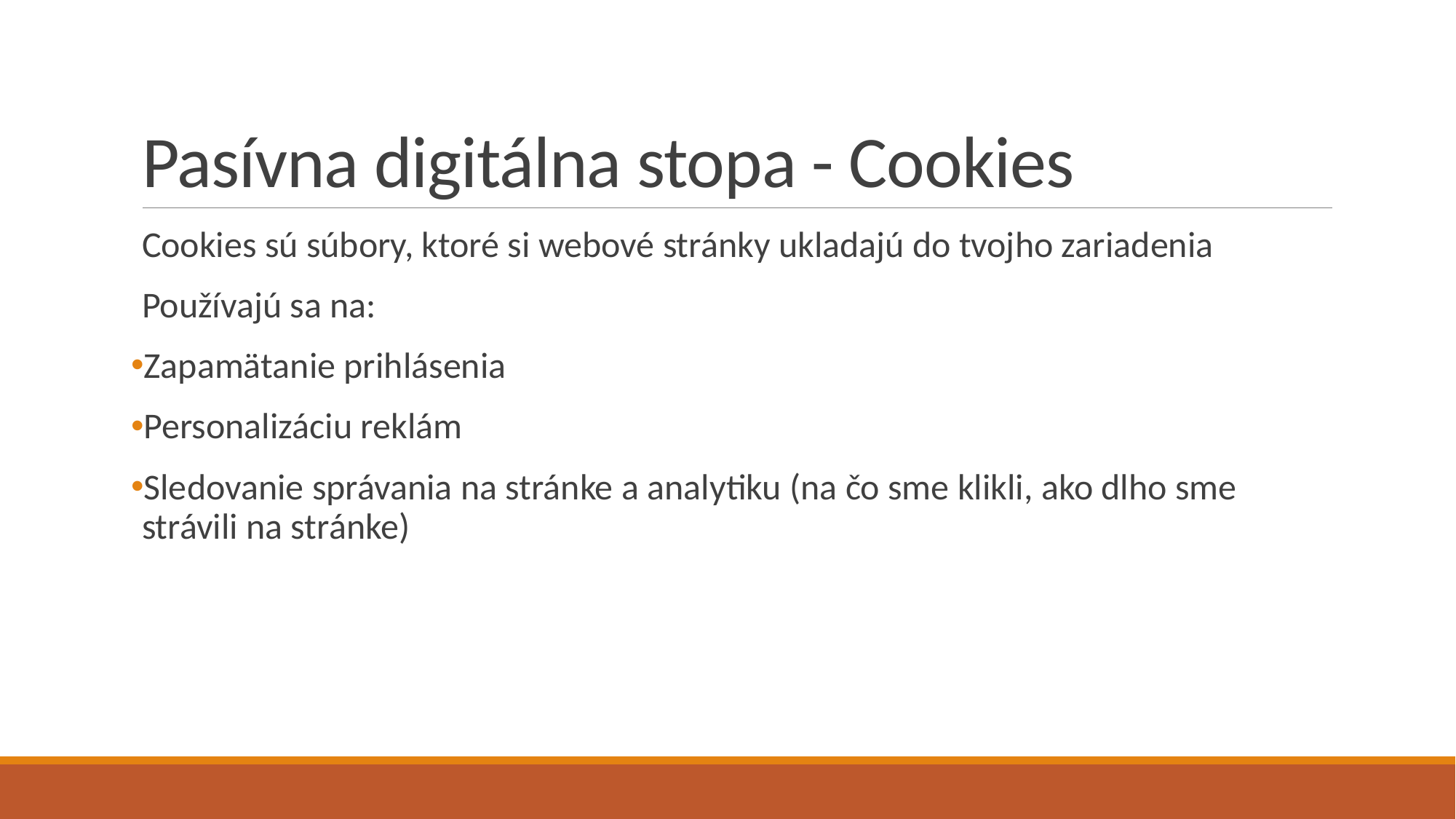

# Pasívna digitálna stopa - Cookies
Cookies sú súbory, ktoré si webové stránky ukladajú do tvojho zariadenia
Používajú sa na:
Zapamätanie prihlásenia
Personalizáciu reklám
Sledovanie správania na stránke a analytiku (na čo sme klikli, ako dlho sme strávili na stránke)